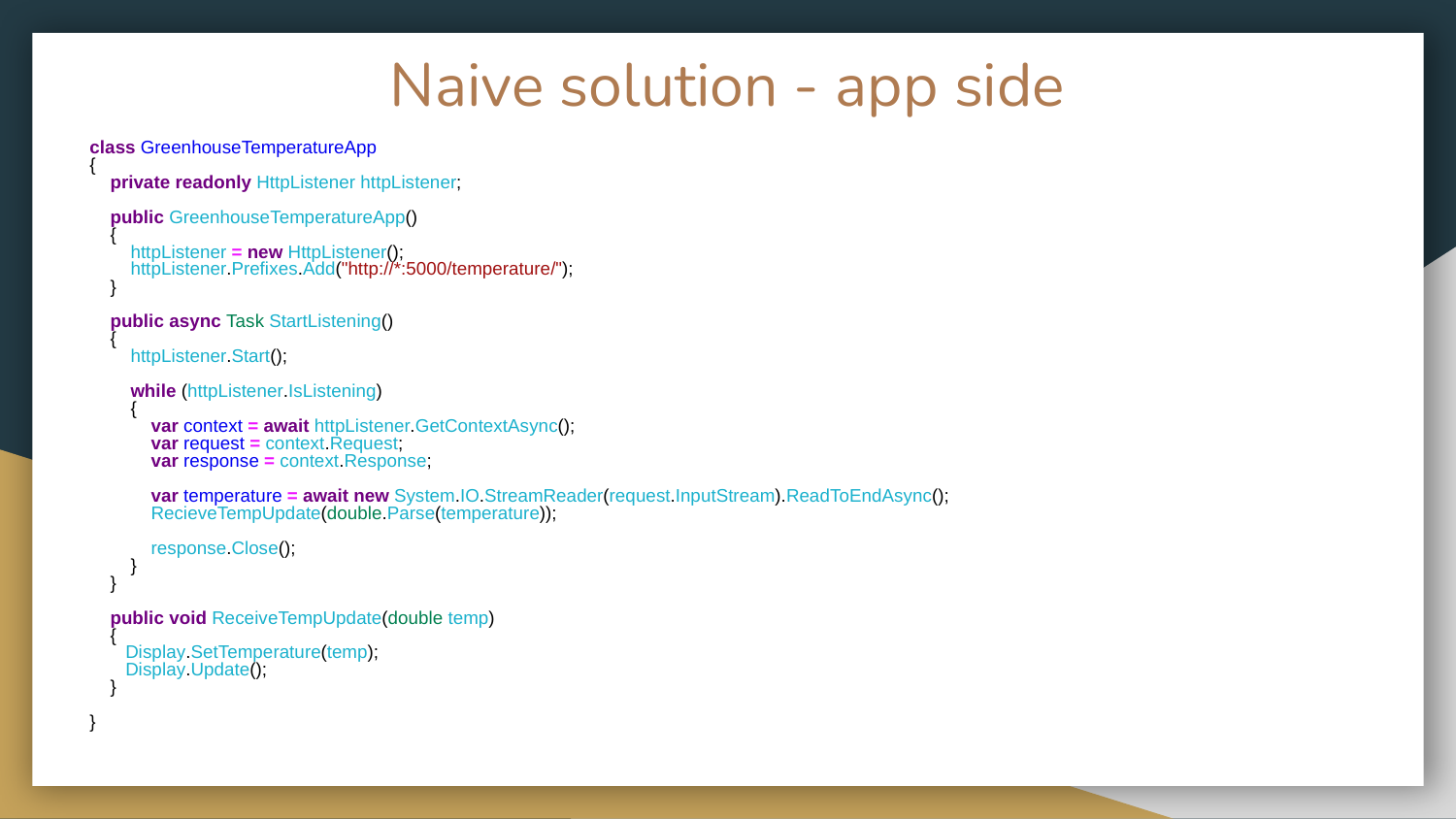

# Naive solution - app side
class GreenhouseTemperatureApp
{
    private readonly HttpListener httpListener;

    public GreenhouseTemperatureApp()
    {
        httpListener = new HttpListener();
        httpListener.Prefixes.Add("http://*:5000/temperature/");
    }

    public async Task StartListening()
    {
        httpListener.Start();

        while (httpListener.IsListening)
        {
            var context = await httpListener.GetContextAsync();
            var request = context.Request;
            var response = context.Response;

            var temperature = await new System.IO.StreamReader(request.InputStream).ReadToEndAsync();
            RecieveTempUpdate(double.Parse(temperature));

            response.Close();
        }
    }

    public void ReceiveTempUpdate(double temp)
    {
       Display.SetTemperature(temp);
       Display.Update();
    }

}